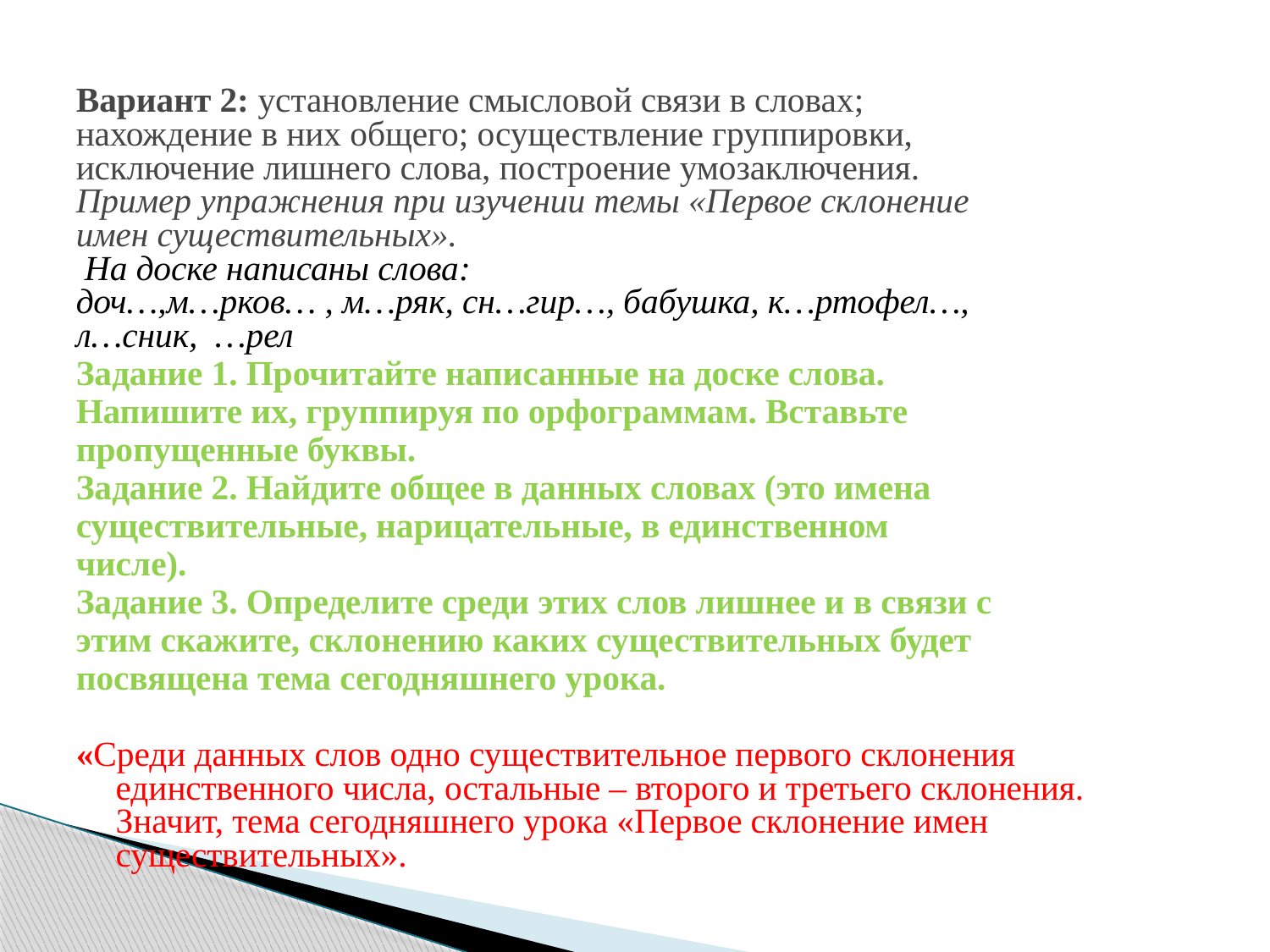

#
Вариант 2: установление смысловой связи в словах;
нахождение в них общего; осуществление группировки,
исключение лишнего слова, построение умозаключения.
Пример упражнения при изучении темы «Первое склонение
имен существительных».
 На доске написаны слова:
доч…,м…рков… , м…ряк, сн…гир…, бабушка, к…ртофел…,
л…сник,  …рел
Задание 1. Прочитайте написанные на доске слова.
Напишите их, группируя по орфограммам. Вставьте
пропущенные буквы.
Задание 2. Найдите общее в данных словах (это имена
существительные, нарицательные, в единственном
числе).
Задание 3. Определите среди этих слов лишнее и в связи с
этим скажите, склонению каких существительных будет
посвящена тема сегодняшнего урока.

«Среди данных слов одно существительное первого склонения единственного числа, остальные – второго и третьего склонения. Значит, тема сегодняшнего урока «Первое склонение имен существительных».